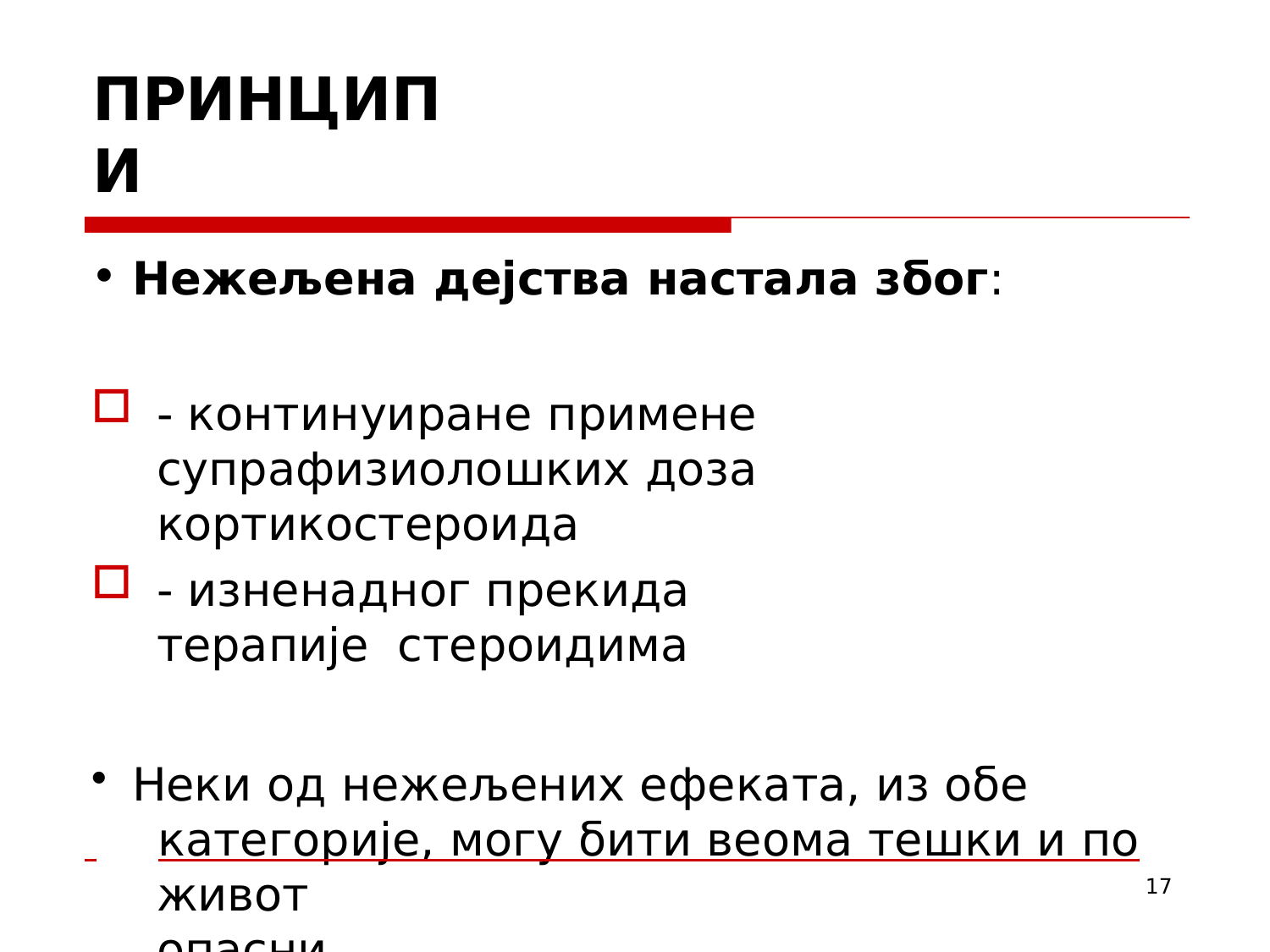

# ПРИНЦИПИ
Нежељена дејства настала због:

- континуиране примене  супрафизиолошких доза кортикостероида
- изненадног прекида терапије  стероидима
Неки од нежељених ефеката, из обе
 	категорије, могу бити веома тешки и по
живот опасни
17